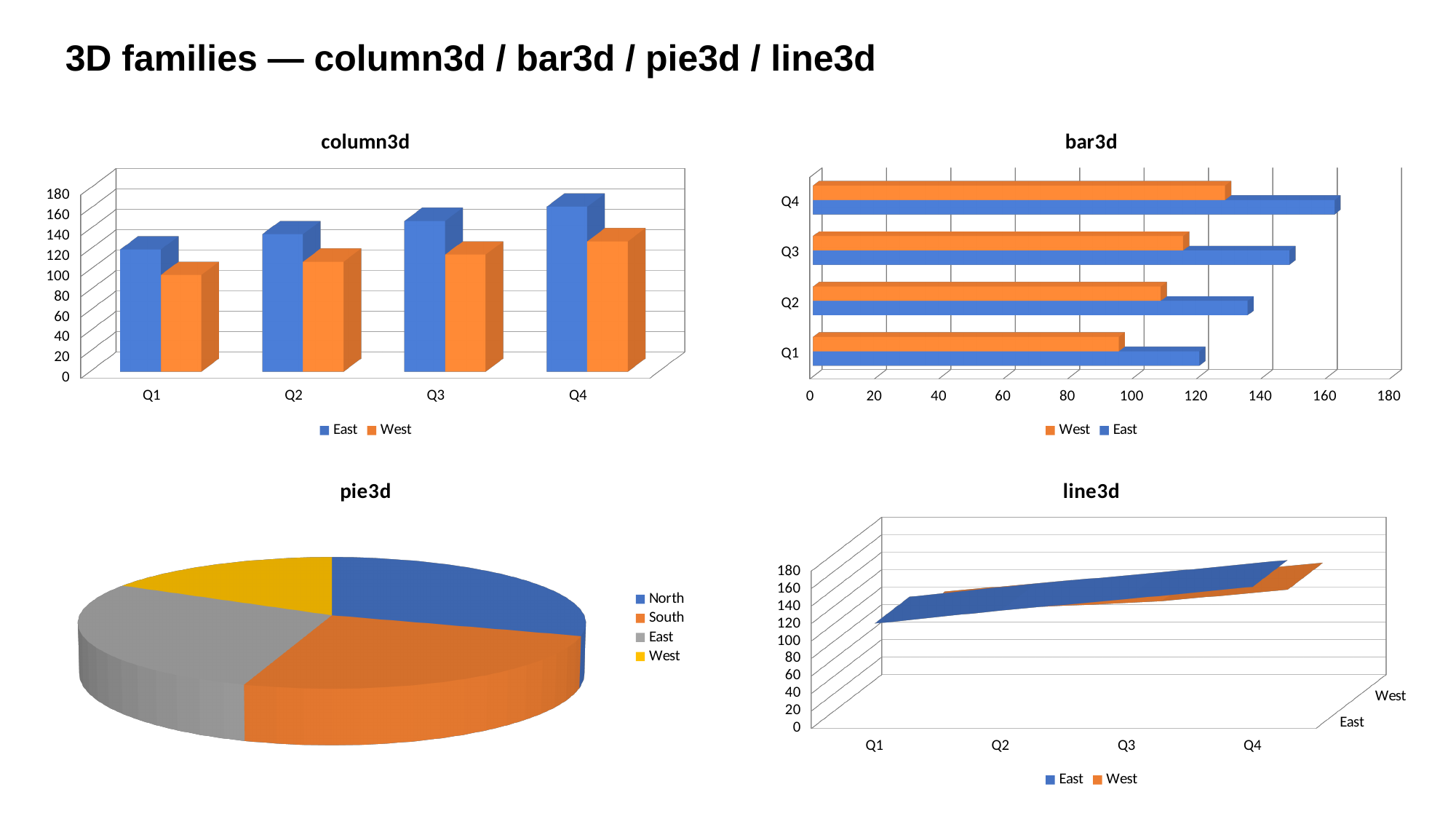

3D families — column3d / bar3d / pie3d / line3d

[unsupported chart]

[unsupported chart]

[unsupported chart]

[unsupported chart]